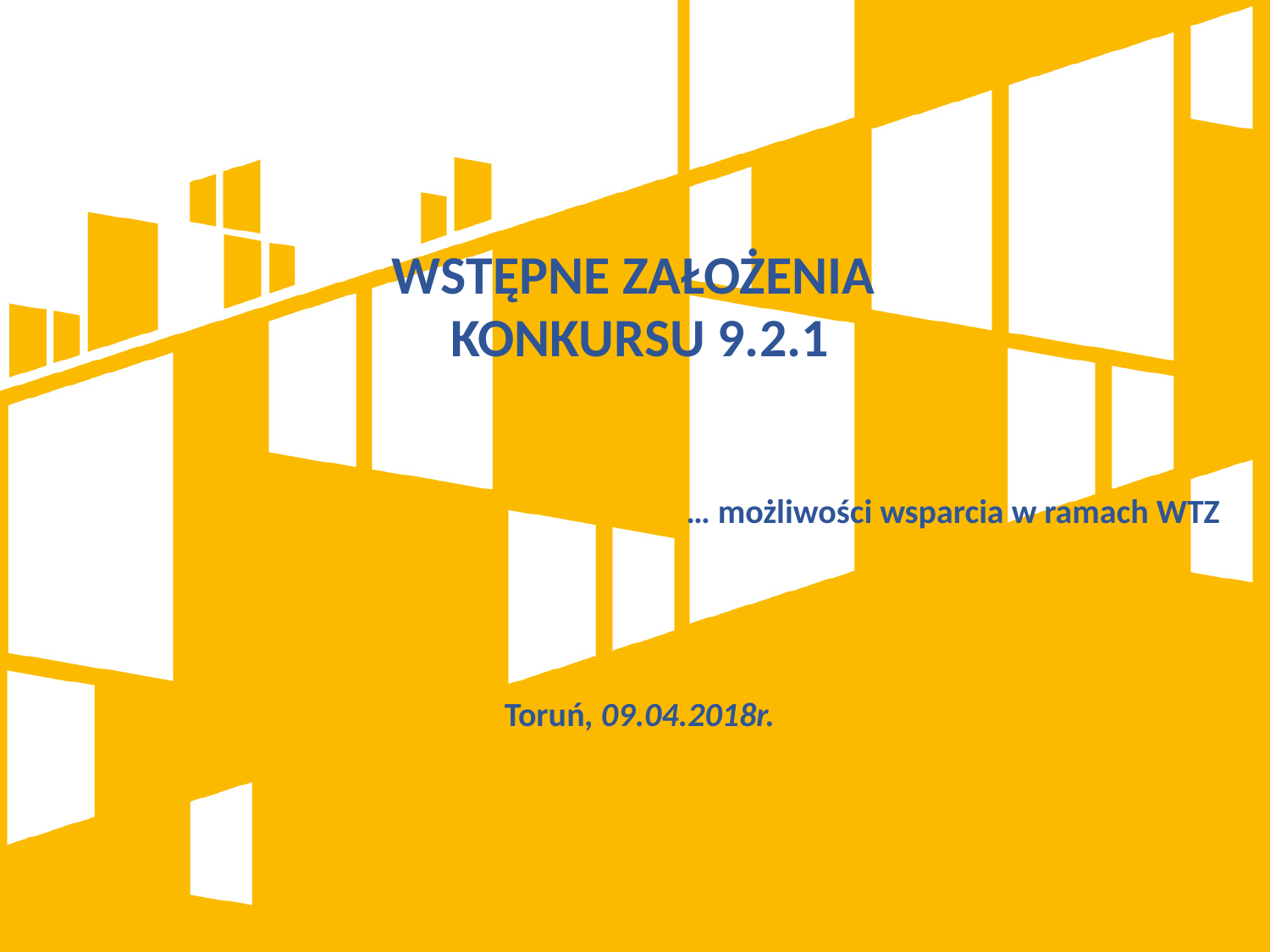

WSTĘPNE ZAŁOŻENIA
KONKURSU 9.2.1

… możliwości wsparcia w ramach WTZ

Toruń, 09.04.2018r.